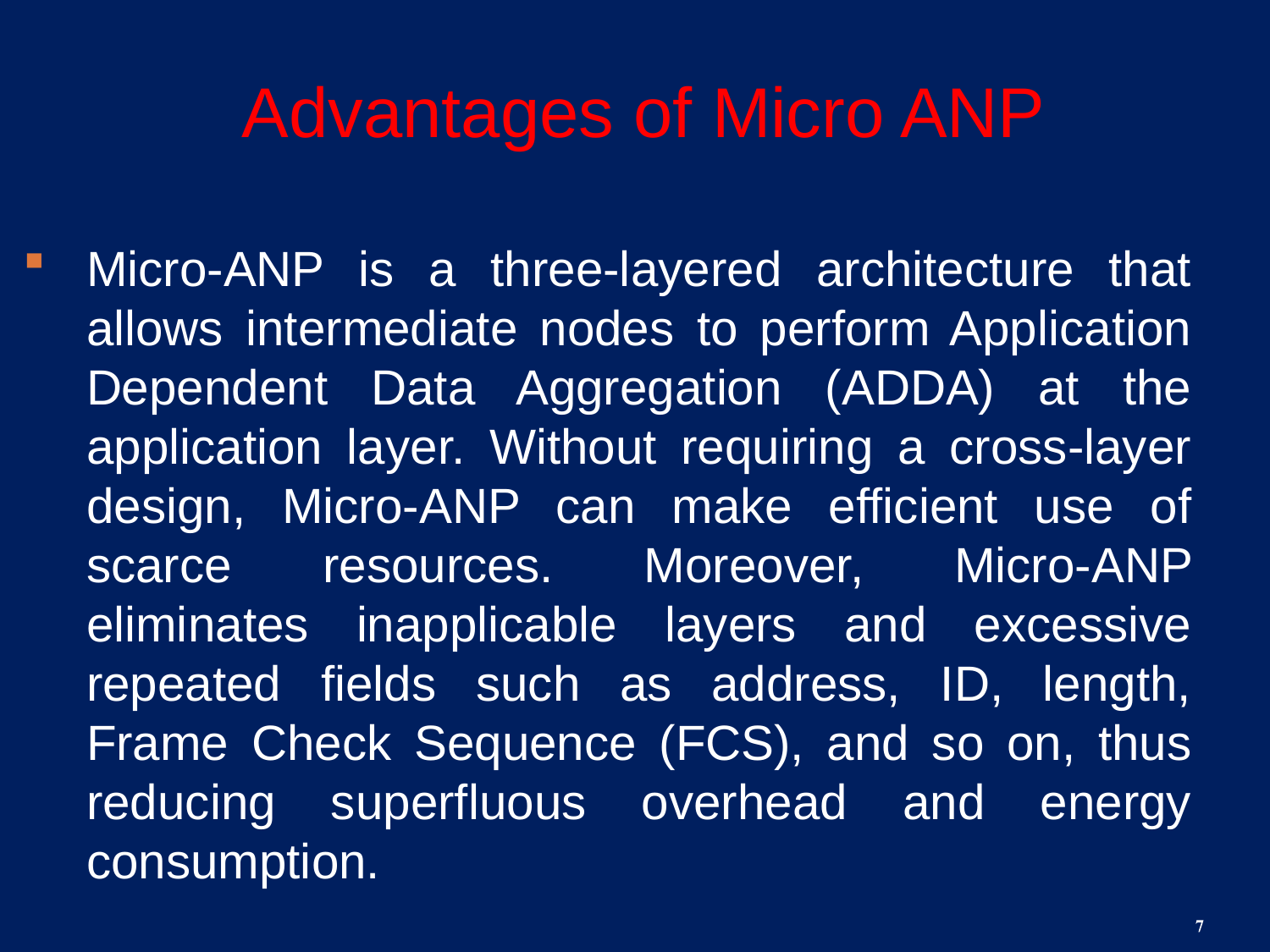

# Advantages of Micro ANP
Micro-ANP is a three-layered architecture that allows intermediate nodes to perform Application Dependent Data Aggregation (ADDA) at the application layer. Without requiring a cross-layer design, Micro-ANP can make efficient use of scarce resources. Moreover, Micro-ANP eliminates inapplicable layers and excessive repeated fields such as address, ID, length, Frame Check Sequence (FCS), and so on, thus reducing superfluous overhead and energy consumption.